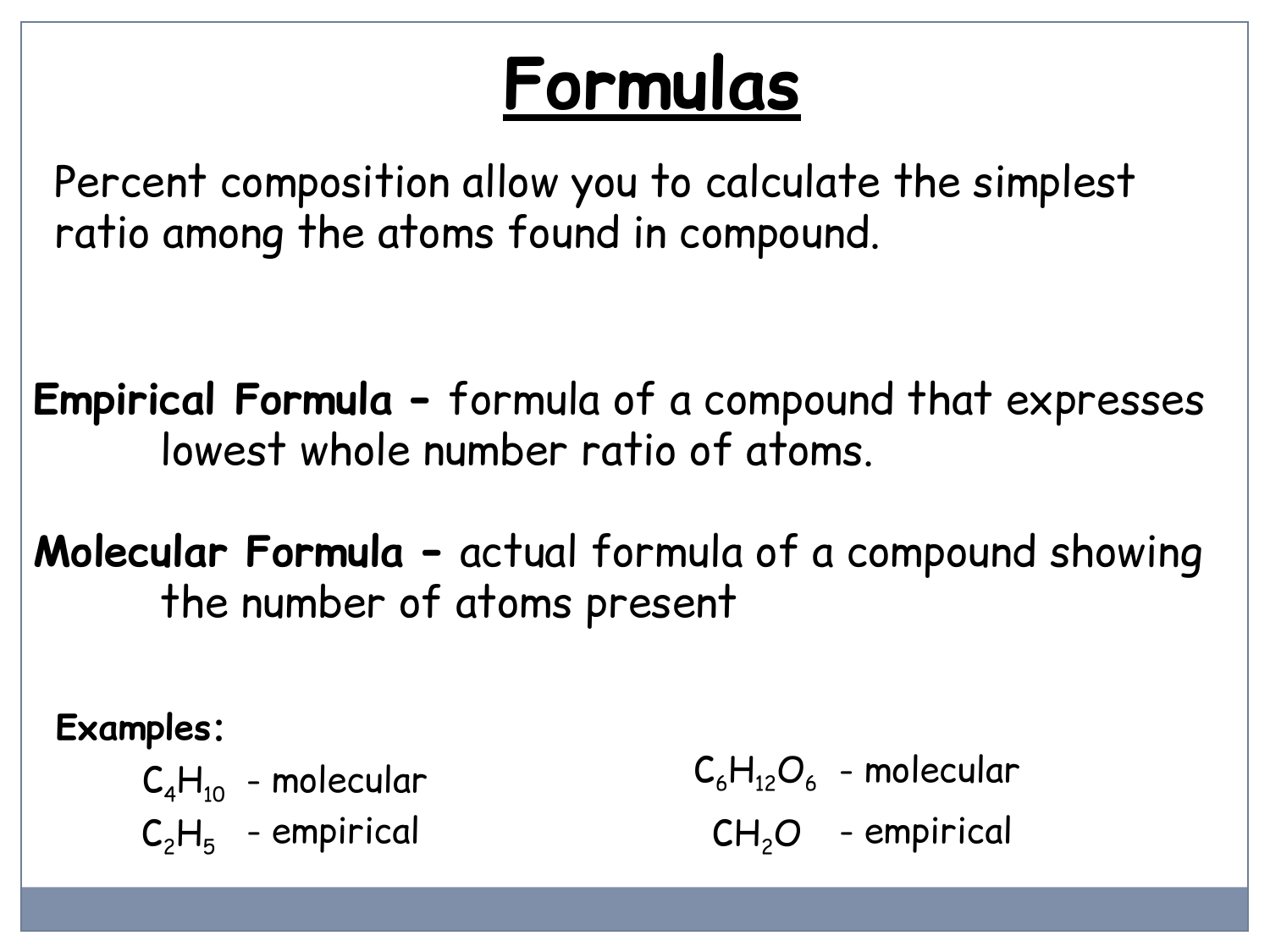

Formulas
Percent composition allow you to calculate the simplest 	ratio among the atoms found in compound.
Empirical Formula – formula of a compound that expresses 	lowest whole number ratio of atoms.

Molecular Formula – actual formula of a compound showing 	the number of atoms present
Examples:
C6H12O6
- molecular
C4H10
- molecular
- empirical
- empirical
C2H5
CH2O